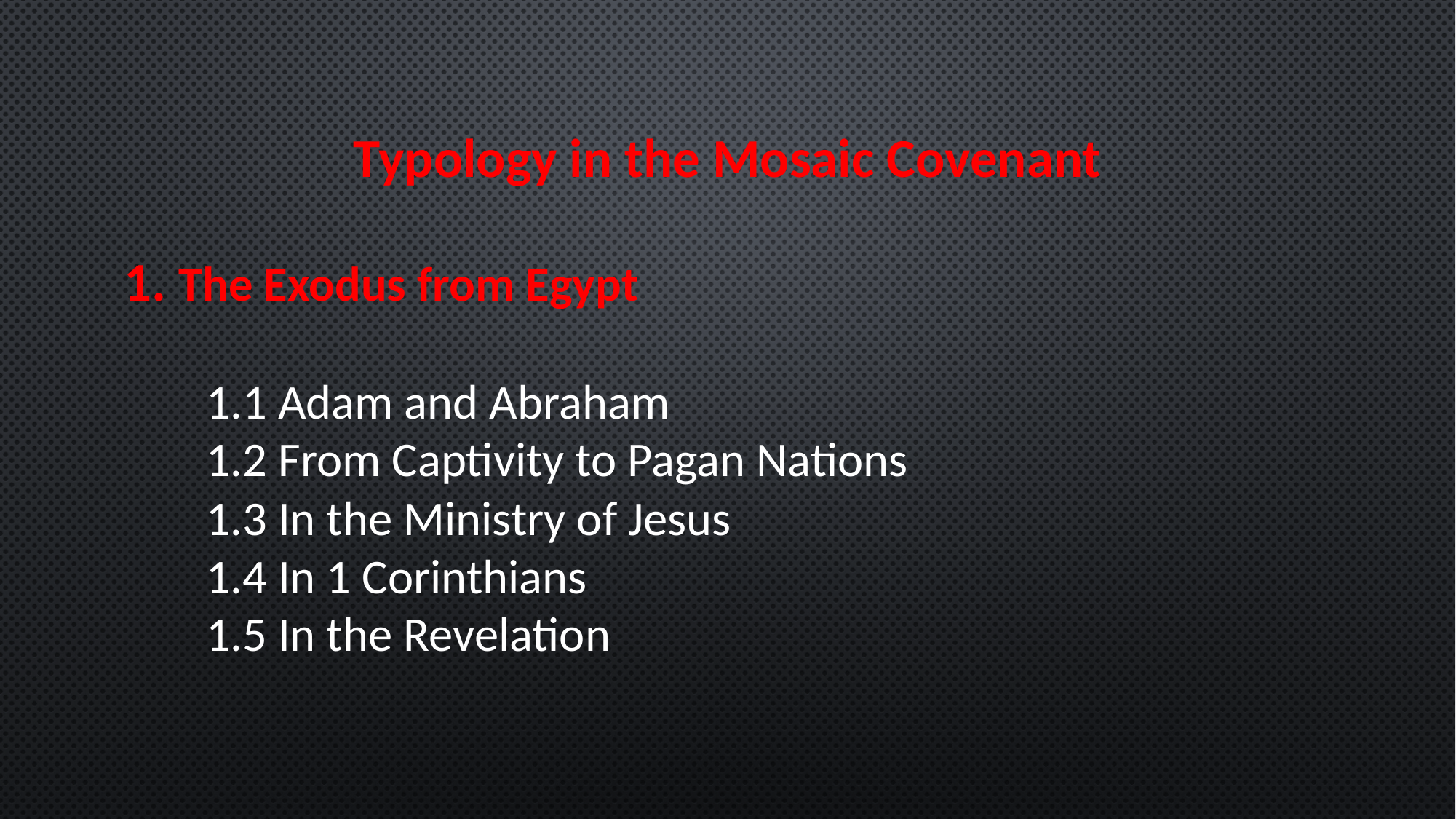

Typology in the Mosaic Covenant

 The Exodus from Egypt

1.1 Adam and Abraham
1.2 From Captivity to Pagan Nations
1.3 In the Ministry of Jesus
1.4 In 1 Corinthians
1.5 In the Revelation